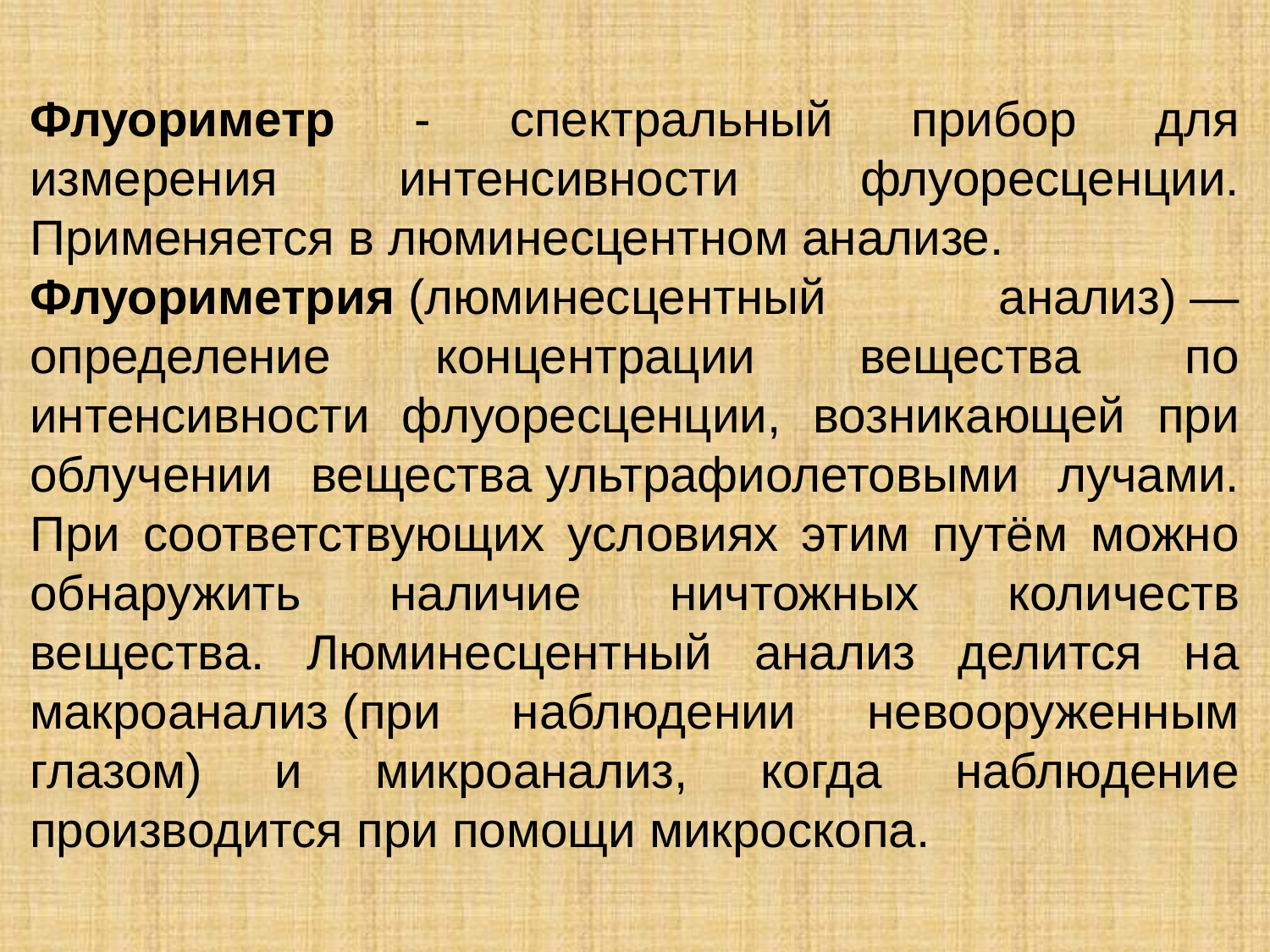

Флуориметр - спектральный прибор для измерения интенсивности флуоресценции. Применяется в люминесцентном анализе.
Флуориметрия (люминесцентный анализ) — определение концентрации вещества по интенсивности флуоресценции, возникающей при облучении вещества ультрафиолетовыми лучами. При соответствующих условиях этим путём можно обнаружить наличие ничтожных количеств вещества. Люминесцентный анализ делится на макроанализ (при наблюдении невооруженным глазом) и микроанализ, когда наблюдение производится при помощи микроскопа.